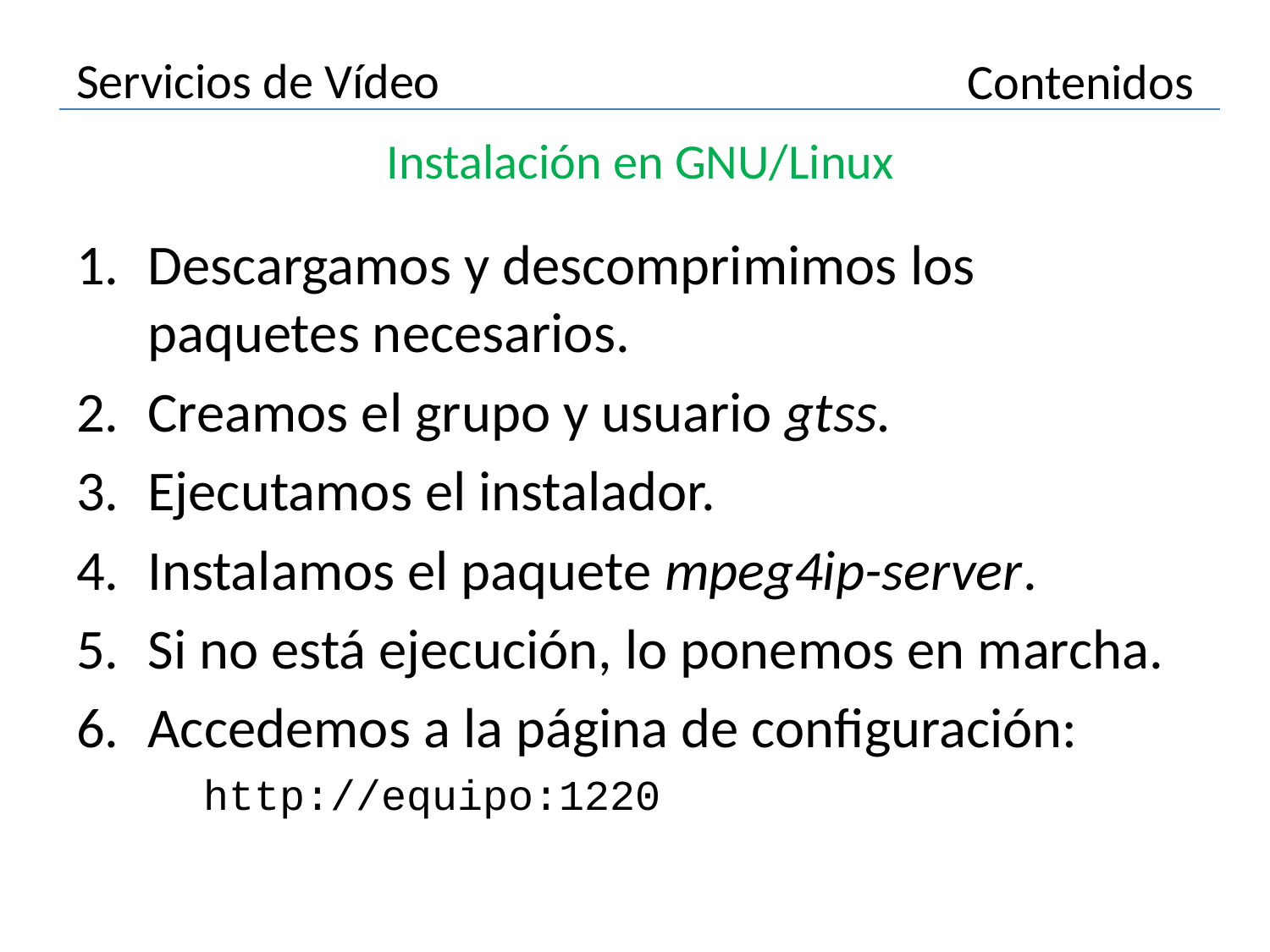

# Servicios de Vídeo
Contenidos
Instalación en GNU/Linux
Descargamos y descomprimimos los paquetes necesarios.
Creamos el grupo y usuario gtss.
Ejecutamos el instalador.
Instalamos el paquete mpeg4ip-server.
Si no está ejecución, lo ponemos en marcha.
Accedemos a la página de configuración:
http://equipo:1220